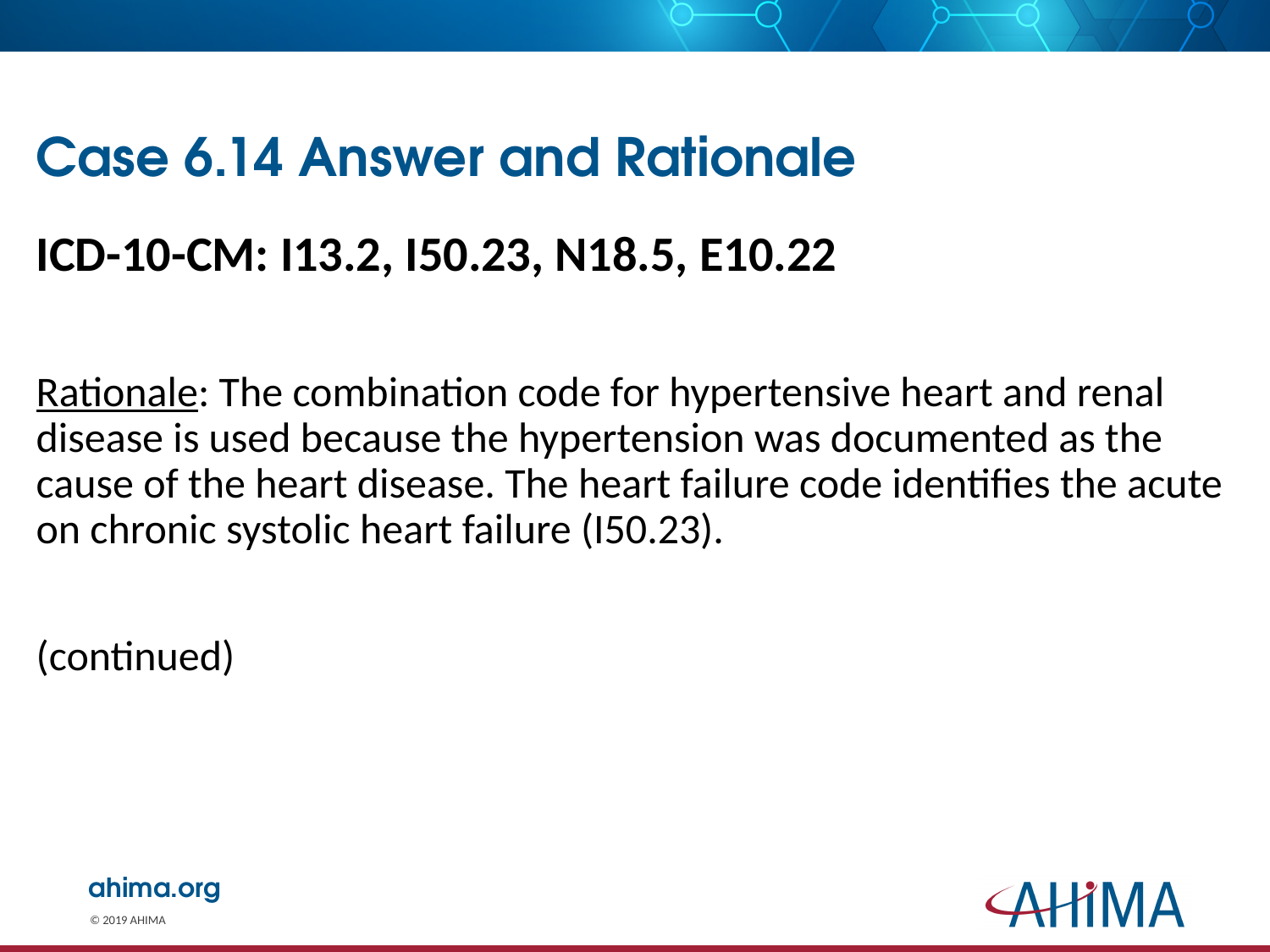

# Case 6.14 Answer and Rationale
ICD-10-CM: I13.2, I50.23, N18.5, E10.22

Rationale: The combination code for hypertensive heart and renal disease is used because the hypertension was documented as the cause of the heart disease. The heart failure code identifies the acute on chronic systolic heart failure (I50.23).

(continued)